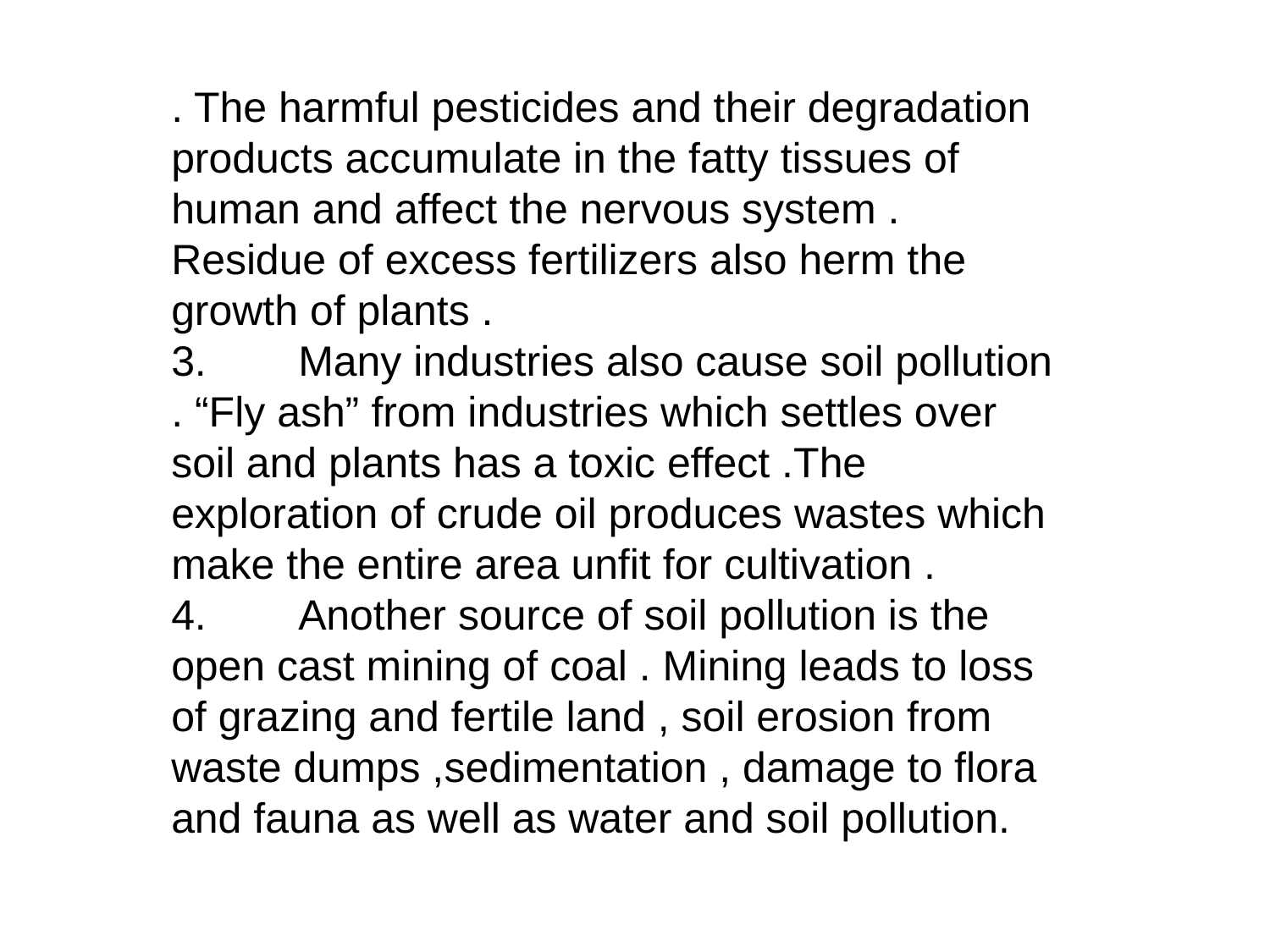

. The harmful pesticides and their degradation products accumulate in the fatty tissues of human and affect the nervous system . Residue of excess fertilizers also herm the growth of plants .
3.	Many industries also cause soil pollution . “Fly ash” from industries which settles over soil and plants has a toxic effect .The exploration of crude oil produces wastes which make the entire area unfit for cultivation .
4.	Another source of soil pollution is the open cast mining of coal . Mining leads to loss of grazing and fertile land , soil erosion from waste dumps ,sedimentation , damage to flora and fauna as well as water and soil pollution.